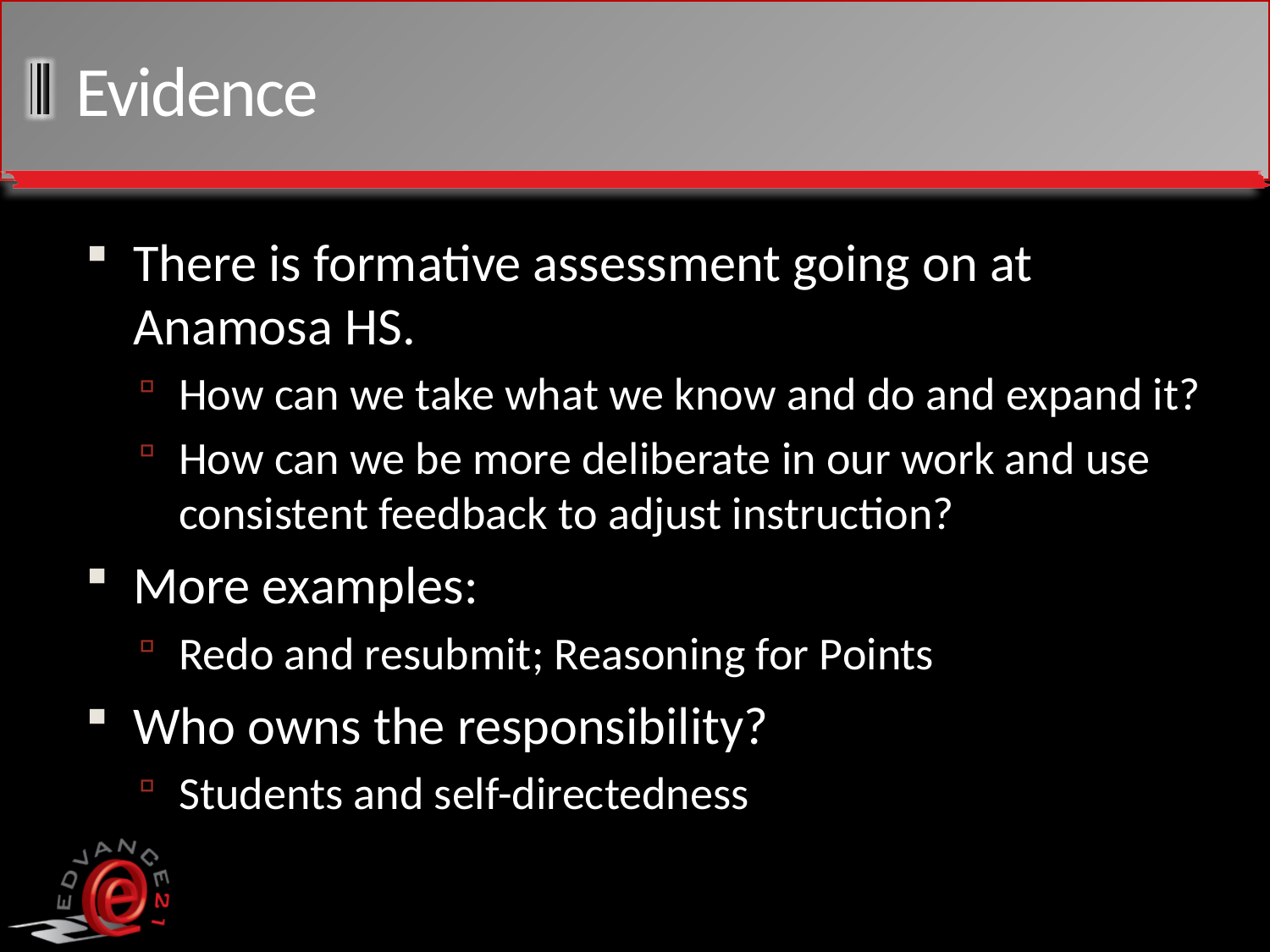

# Evidence
There is formative assessment going on at Anamosa HS.
How can we take what we know and do and expand it?
How can we be more deliberate in our work and use consistent feedback to adjust instruction?
More examples:
Redo and resubmit; Reasoning for Points
Who owns the responsibility?
Students and self-directedness